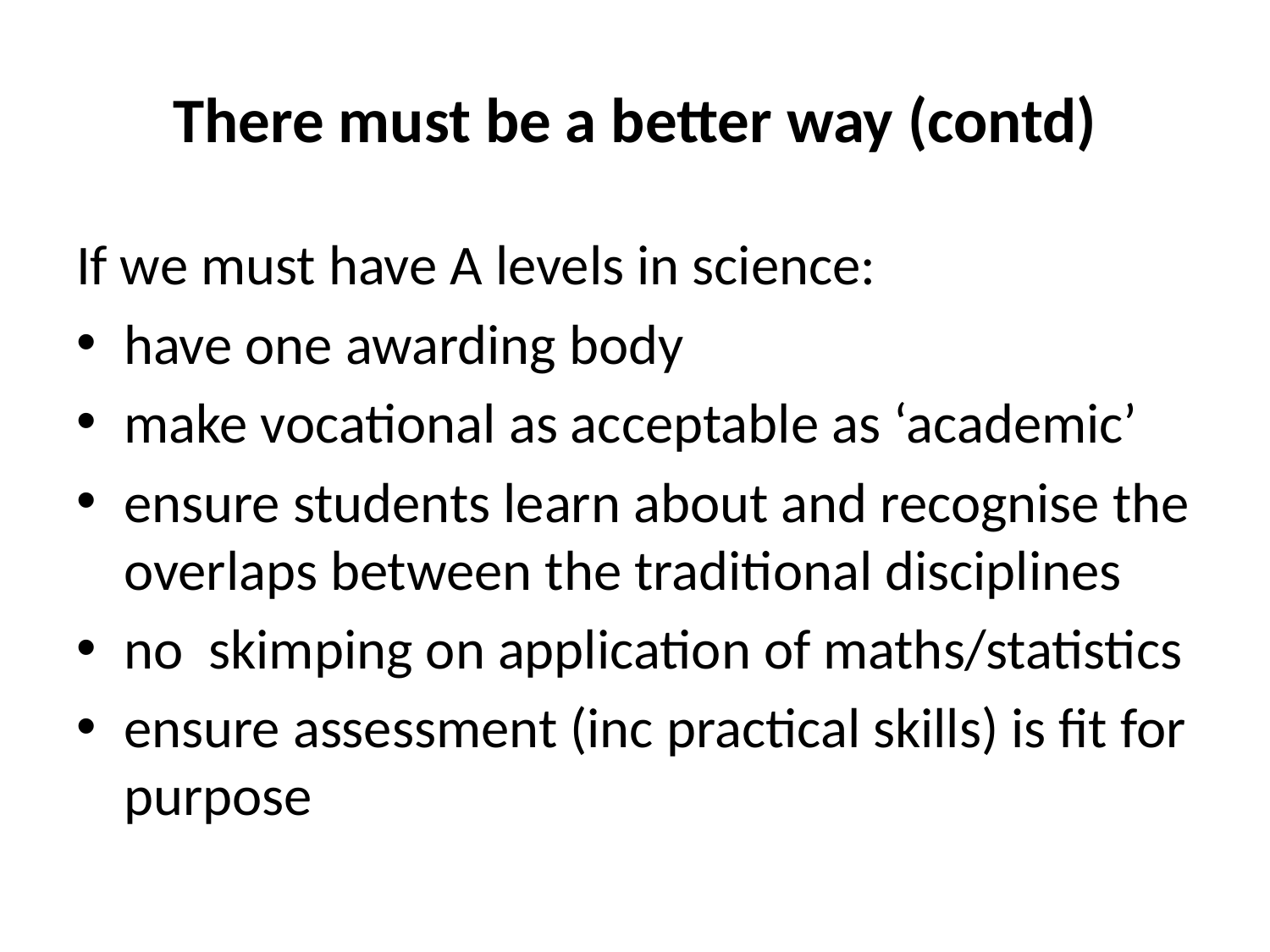

# There must be a better way (contd)
If we must have A levels in science:
have one awarding body
make vocational as acceptable as ‘academic’
ensure students learn about and recognise the overlaps between the traditional disciplines
no  skimping on application of maths/statistics
ensure assessment (inc practical skills) is fit for purpose